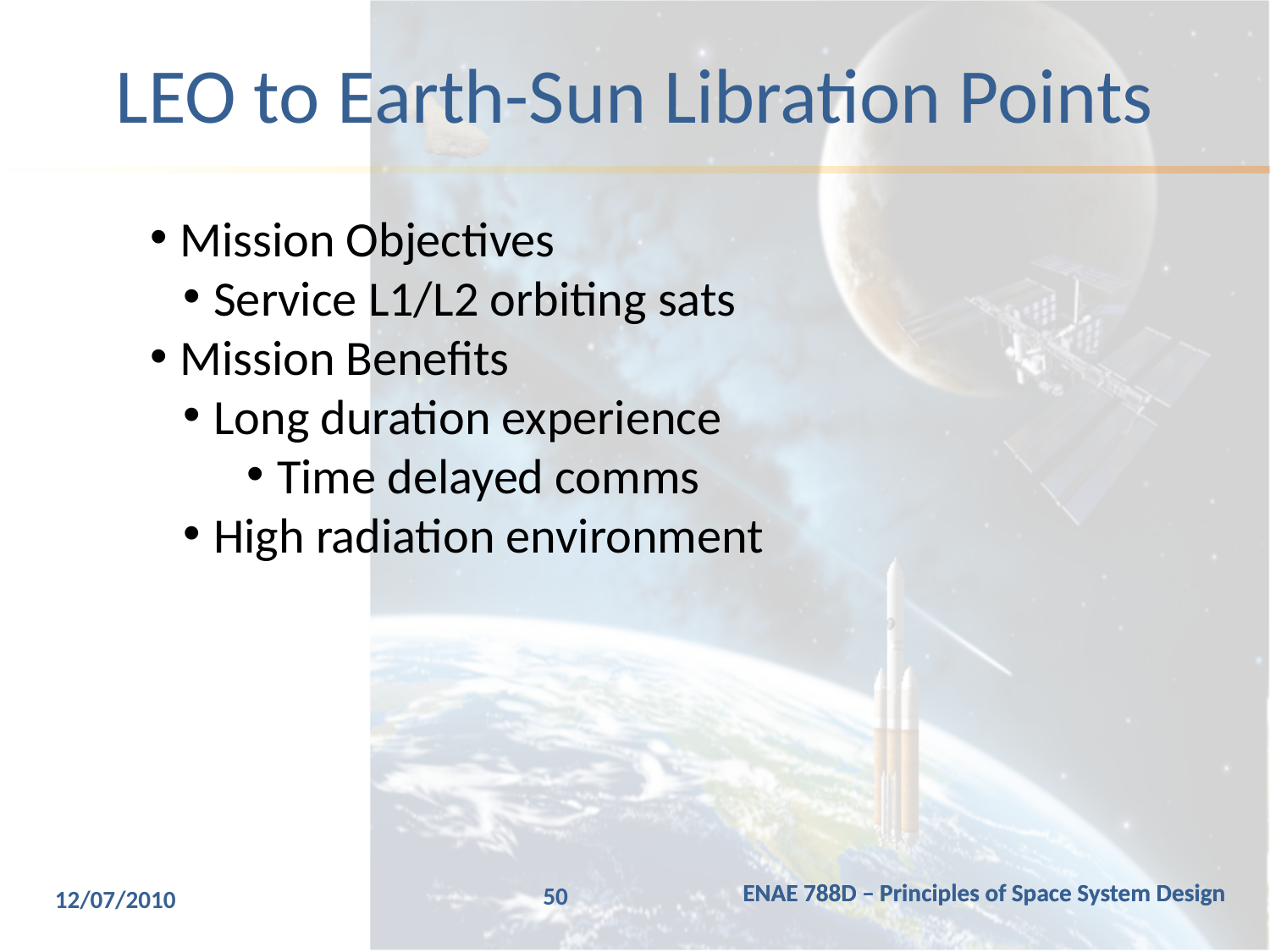

# LEO to Earth-Sun Libration Points
Mission Objectives
Service L1/L2 orbiting sats
Mission Benefits
Long duration experience
Time delayed comms
High radiation environment